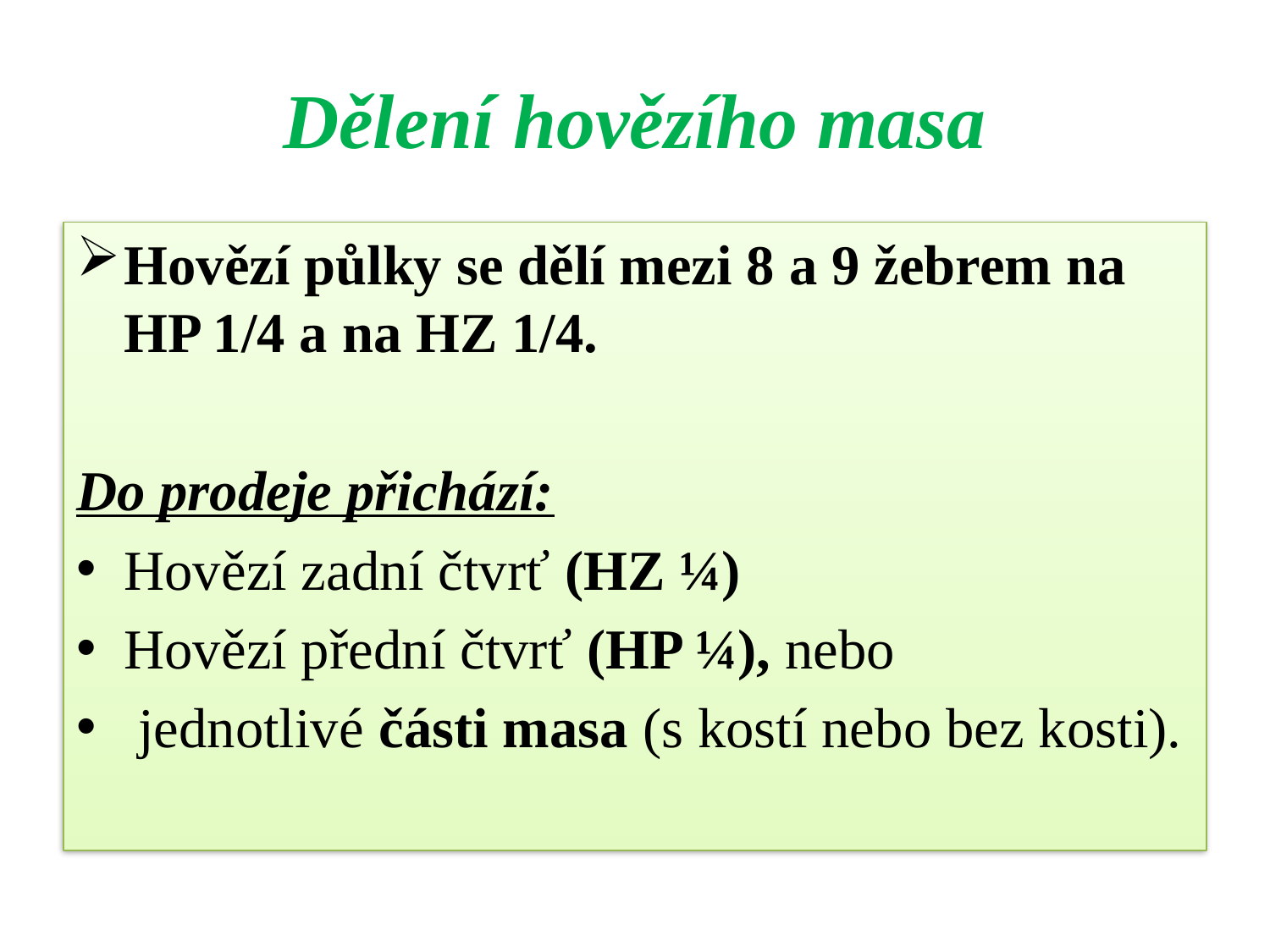

# Dělení hovězího masa
Hovězí půlky se dělí mezi 8 a 9 žebrem na HP 1/4 a na HZ 1/4.

Do prodeje přichází:
Hovězí zadní čtvrť (HZ ¼)
Hovězí přední čtvrť (HP ¼), nebo
 jednotlivé části masa (s kostí nebo bez kosti).